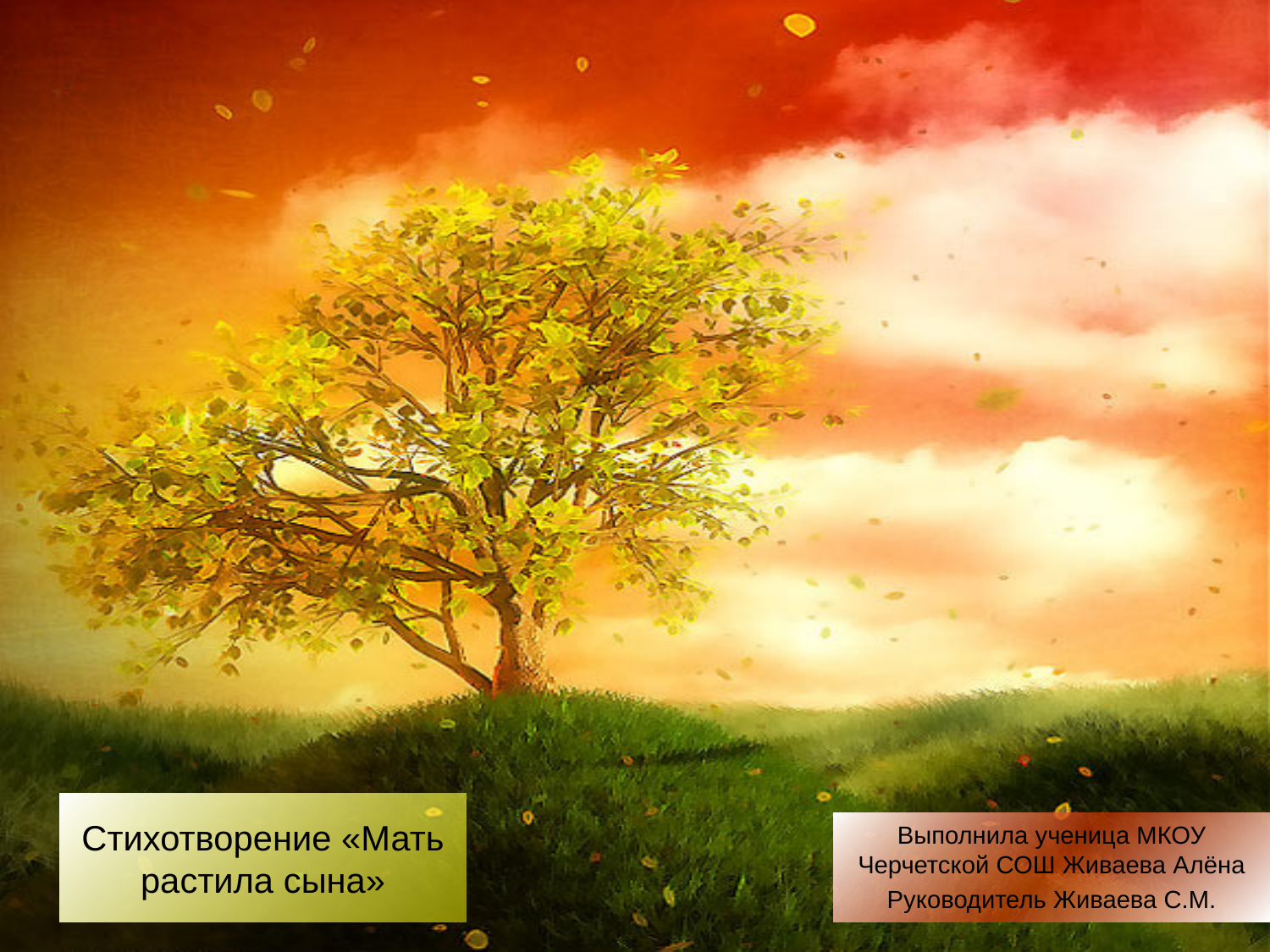

# Стихотворение «Мать растила сына»
Выполнила ученица МКОУ Черчетской СОШ Живаева Алёна
Руководитель Живаева С.М.